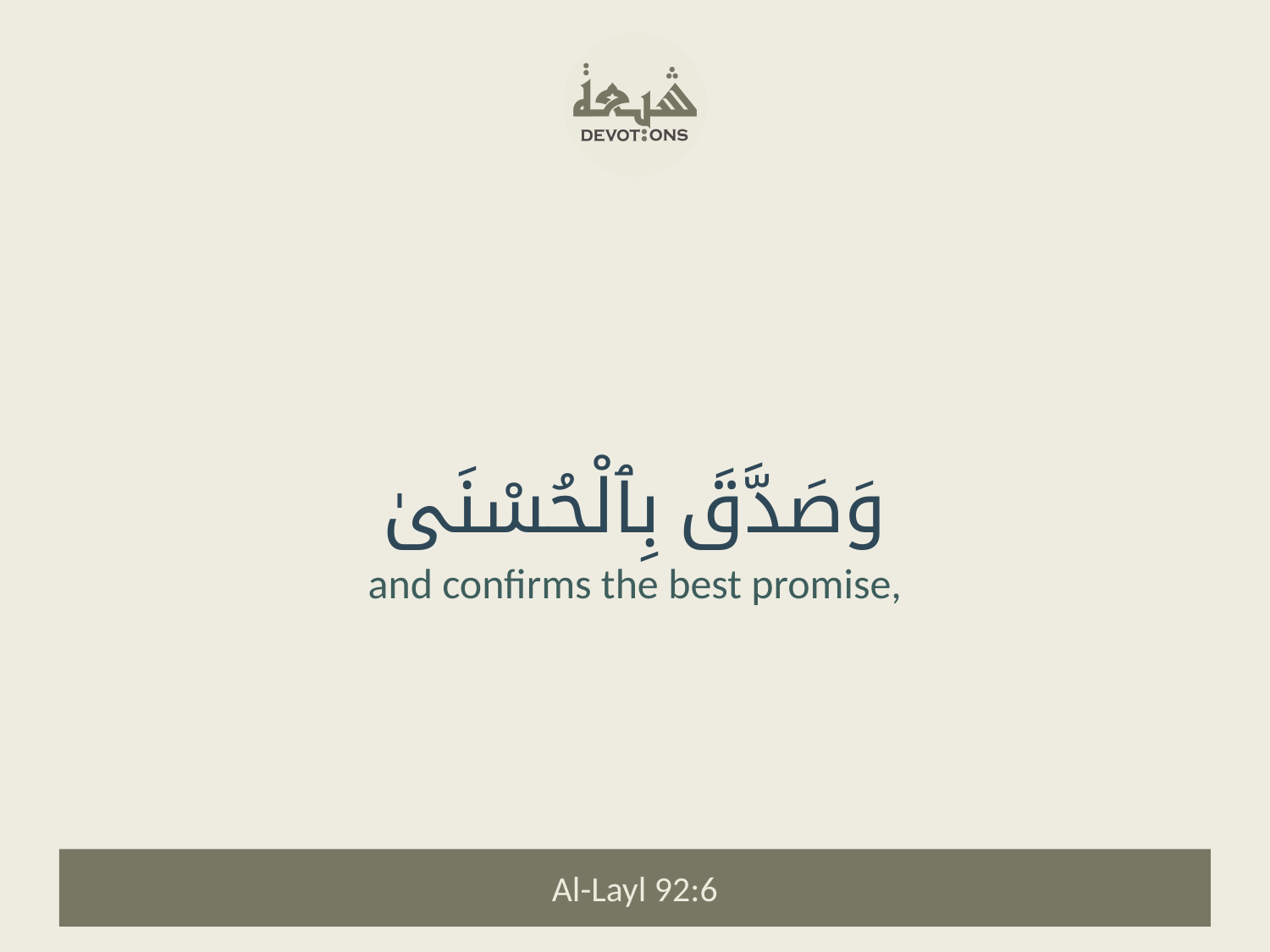

وَصَدَّقَ بِٱلْحُسْنَىٰ
and confirms the best promise,
Al-Layl 92:6